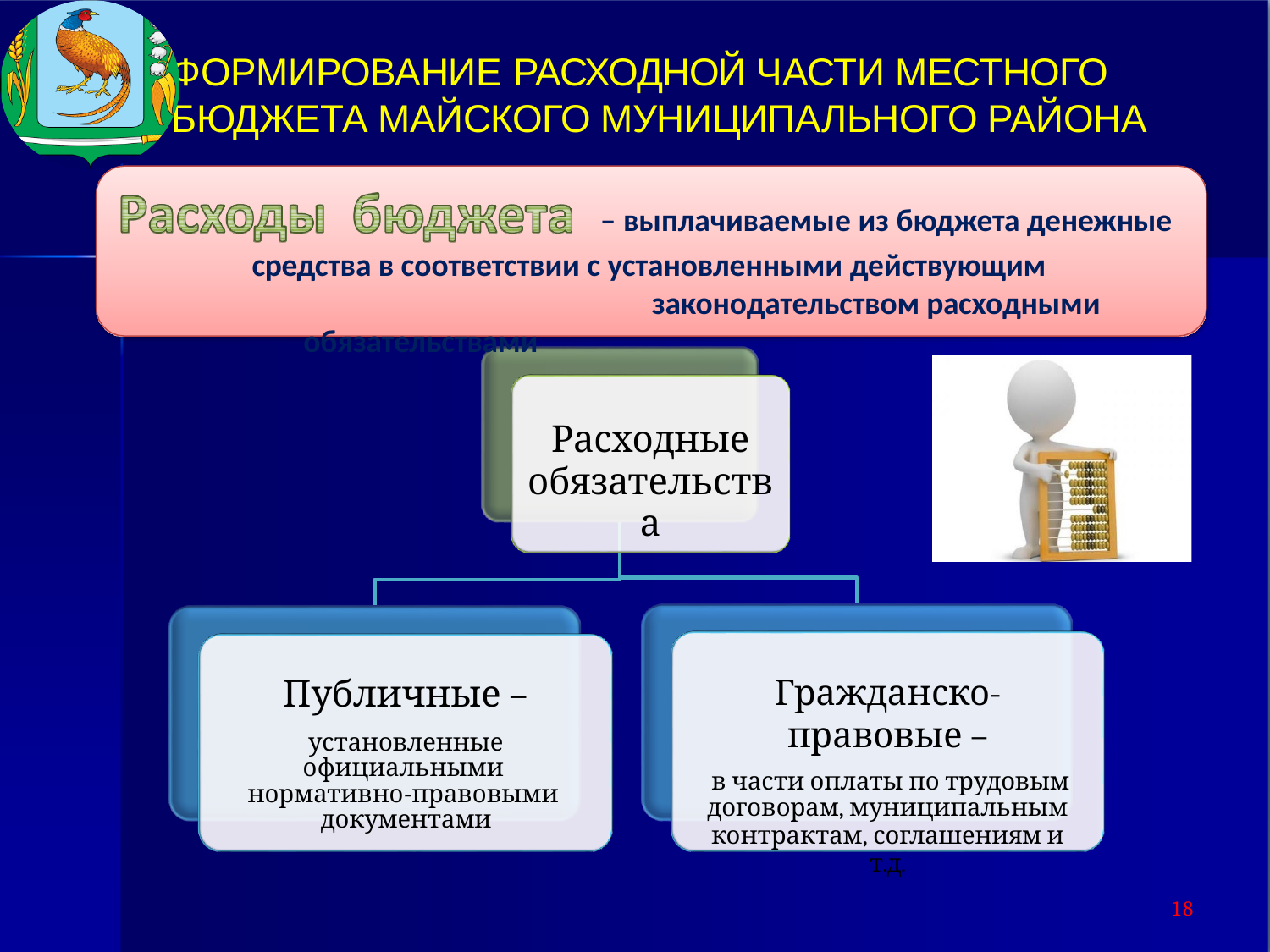

# ФОРМИРОВАНИЕ РАСХОДНОЙ ЧАСТИ МЕСТНОГО БЮДЖЕТА МАЙСКОГО МУНИЦИПАЛЬНОГО РАЙОНА

– выплачиваемые из бюджета денежные  средства в соответствии с установленными действующим
законодательством расходными обязательствами

Расходные
обязательства

Гражданско-правовые –
в части оплаты по трудовым
договорам, муниципальным
контрактам, соглашениям и т.д.
Публичные –
установленные официальными  нормативно-правовыми  документами

18